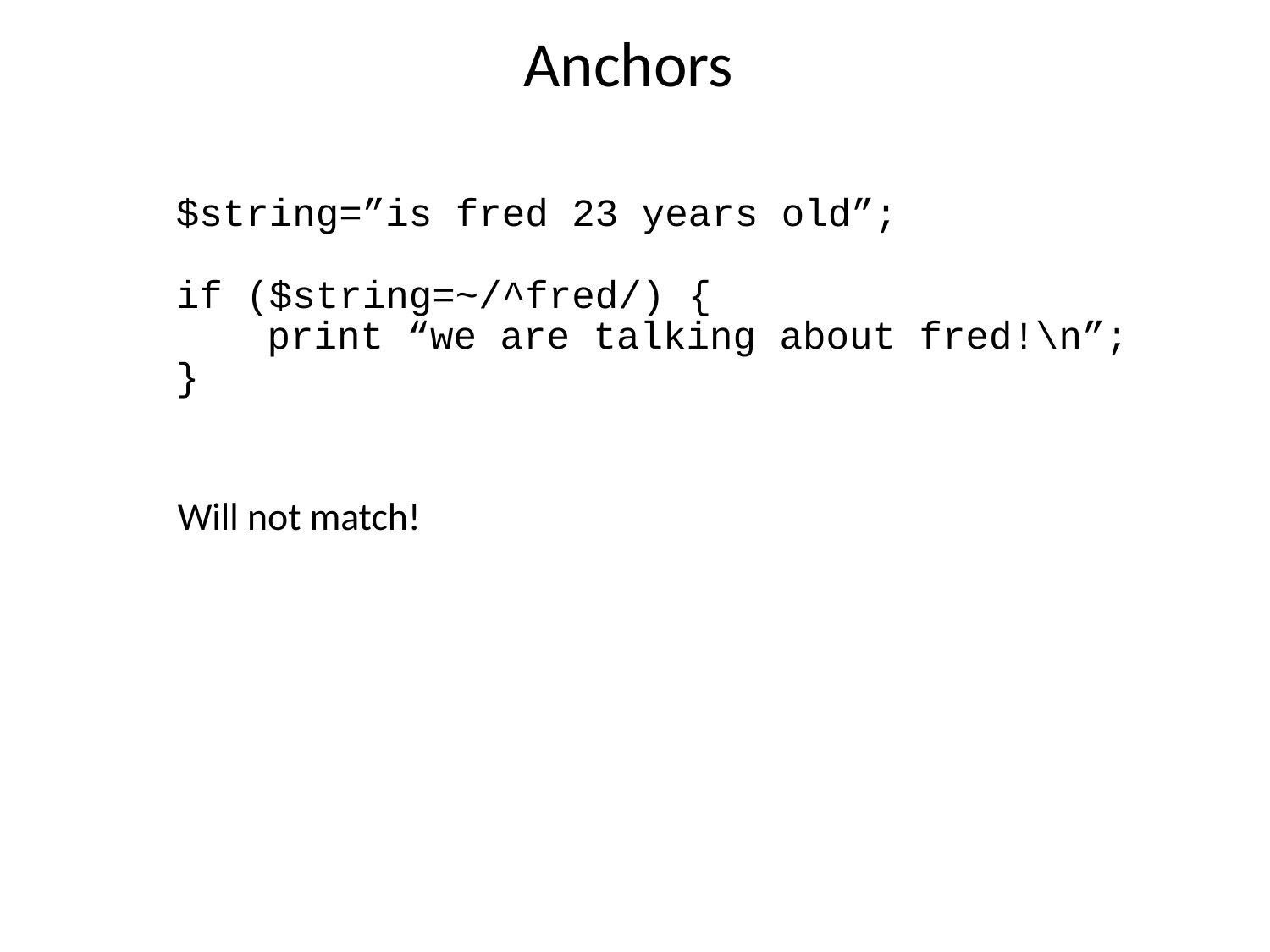

Anchors
$string=”is fred 23 years old”;

if ($string=~/^fred/) {
	print “we are talking about fred!\n”;
}
Will not match!